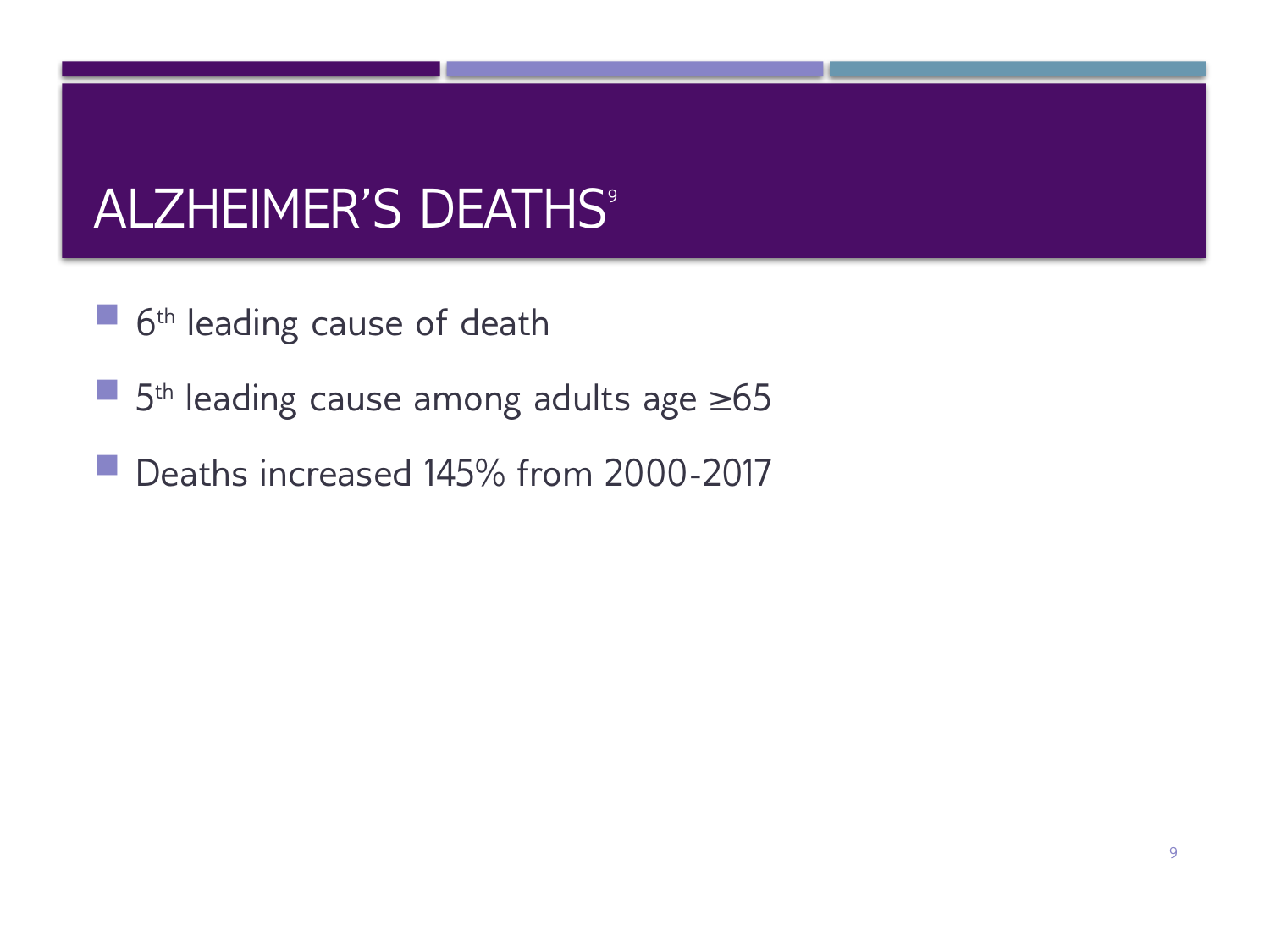

# Alzheimer’s Deaths9
6th leading cause of death
5th leading cause among adults age ≥65
Deaths increased 145% from 2000-2017

9